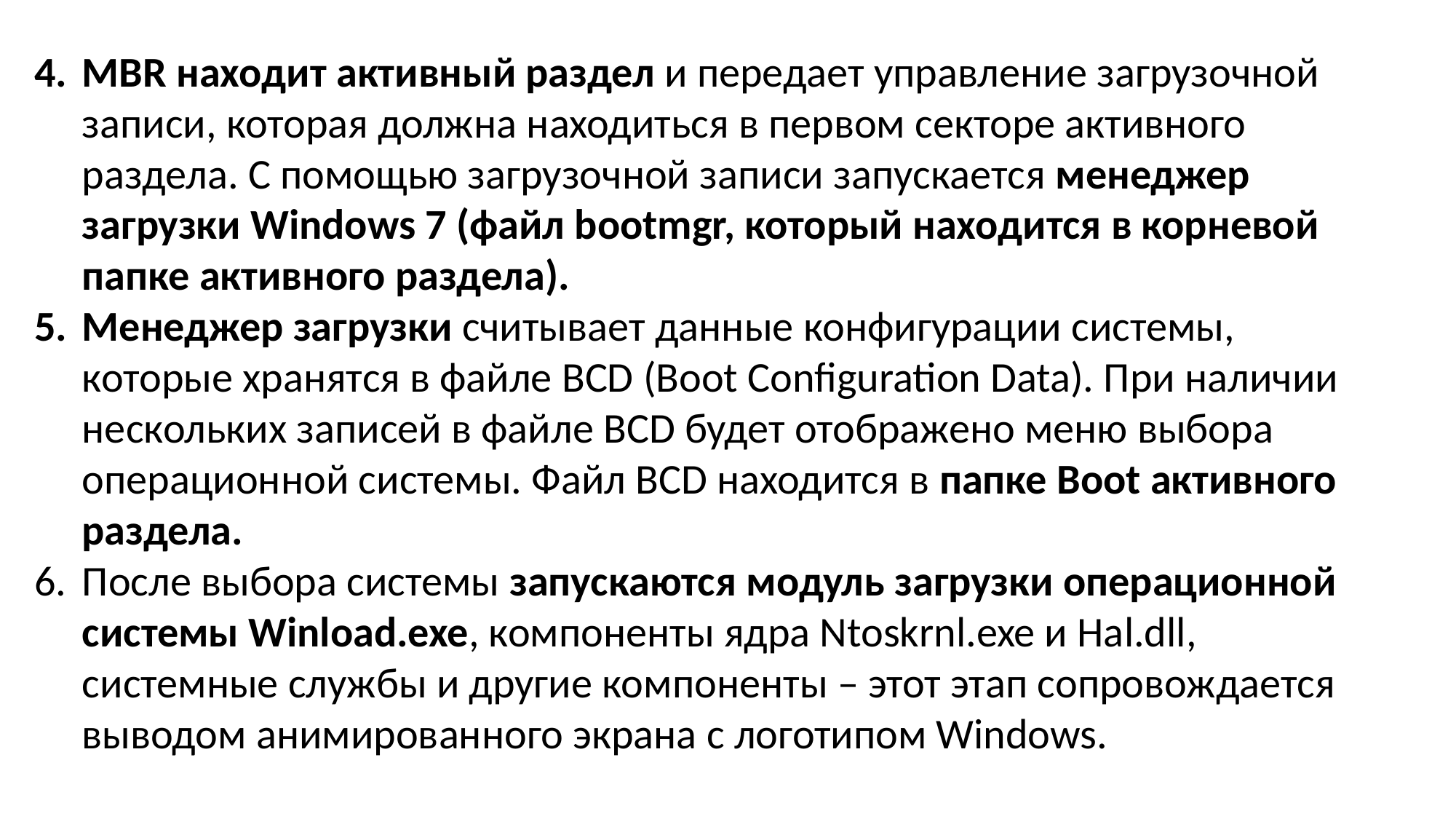

MBR находит активный раздел и передает управление загрузочной записи, которая должна находиться в первом секторе активного раздела. С помощью загрузочной записи запускается менеджер загрузки Windows 7 (файл bootmgr, который находится в корневой папке активного раздела).
Менеджер загрузки считывает данные конфигурации системы, которые хранятся в файле BCD (Boot Configuration Data). При наличии нескольких записей в файле BCD будет отображено меню выбора операционной системы. Файл BCD находится в папке Boot активного раздела.
После выбора системы запускаются модуль загрузки операционной системы Winload.exe, компоненты ядра Ntoskrnl.exe и Hal.dll, системные службы и другие компоненты – этот этап сопровождается выводом анимированного экрана с логотипом Windows.